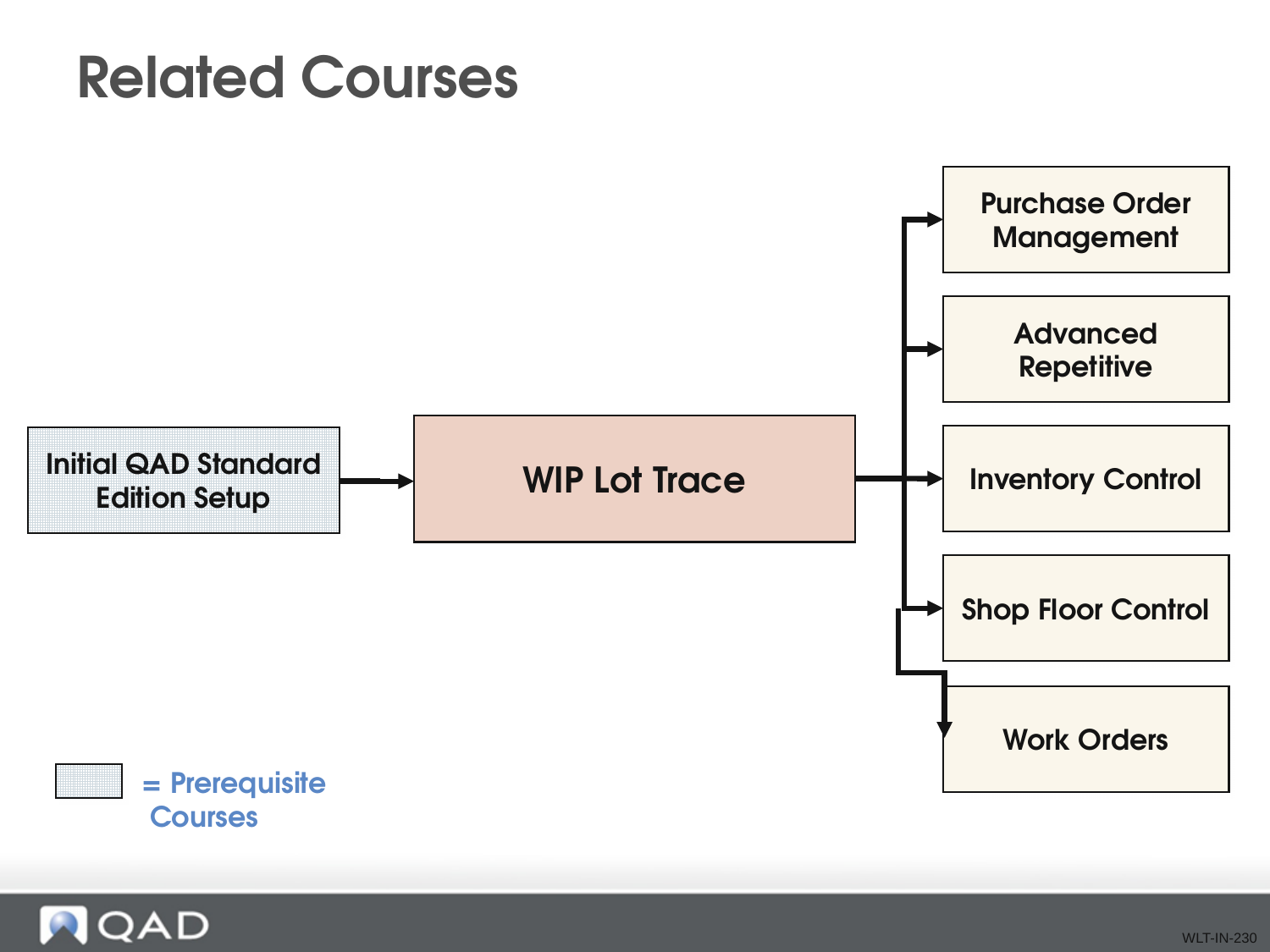

# Related Courses
Purchase Order Management
Advanced Repetitive
WIP Lot Trace
Inventory Control
Initial QAD Standard Edition Setup
Shop Floor Control
Work Orders
= Prerequisite
 Courses

WLT-IN-230